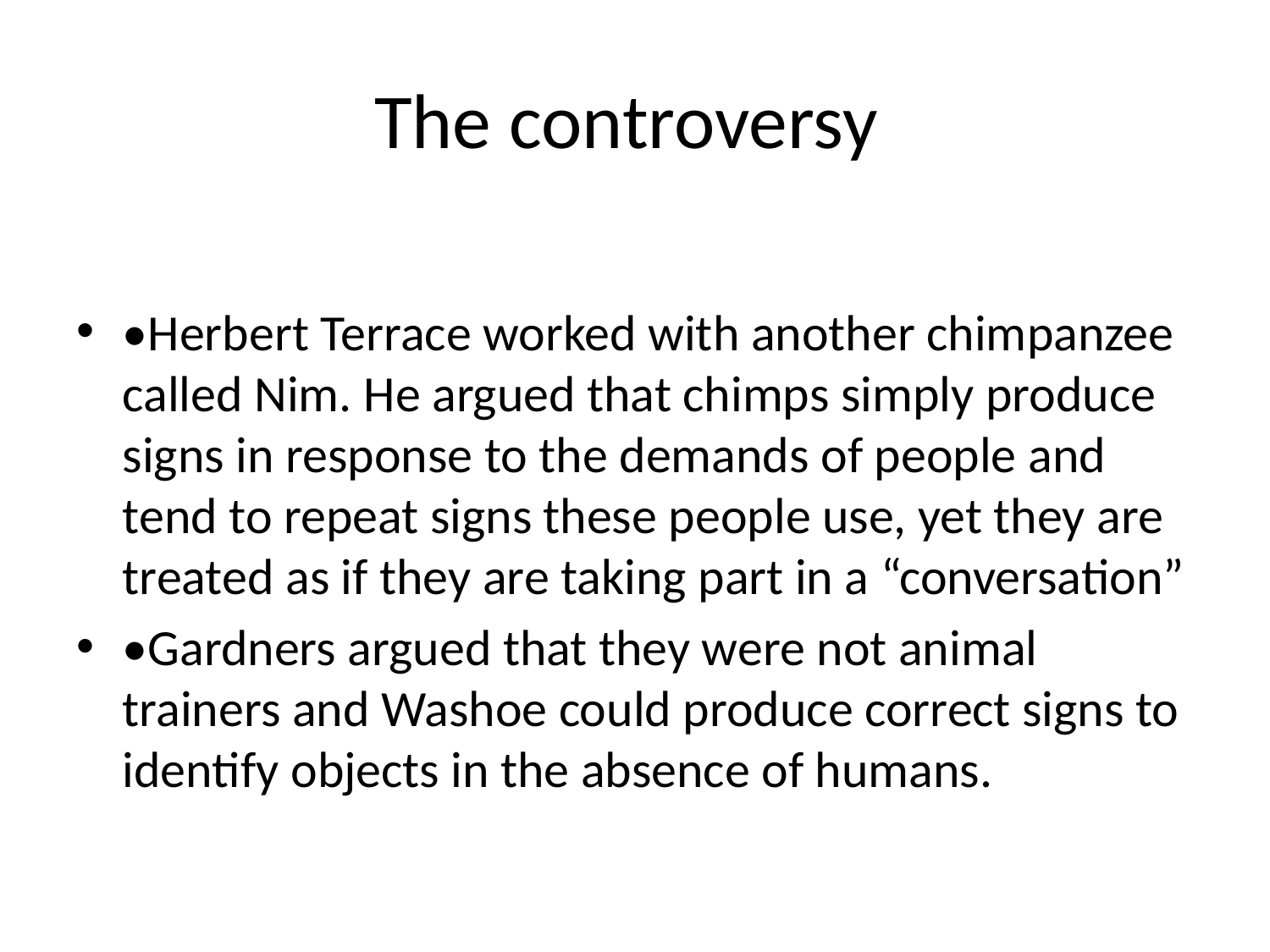

# The controversy

•Herbert Terrace worked with another chimpanzee called Nim. He argued that chimps simply produce signs in response to the demands of people and tend to repeat signs these people use, yet they are treated as if they are taking part in a “conversation”
•Gardners argued that they were not animal trainers and Washoe could produce correct signs to identify objects in the absence of humans.